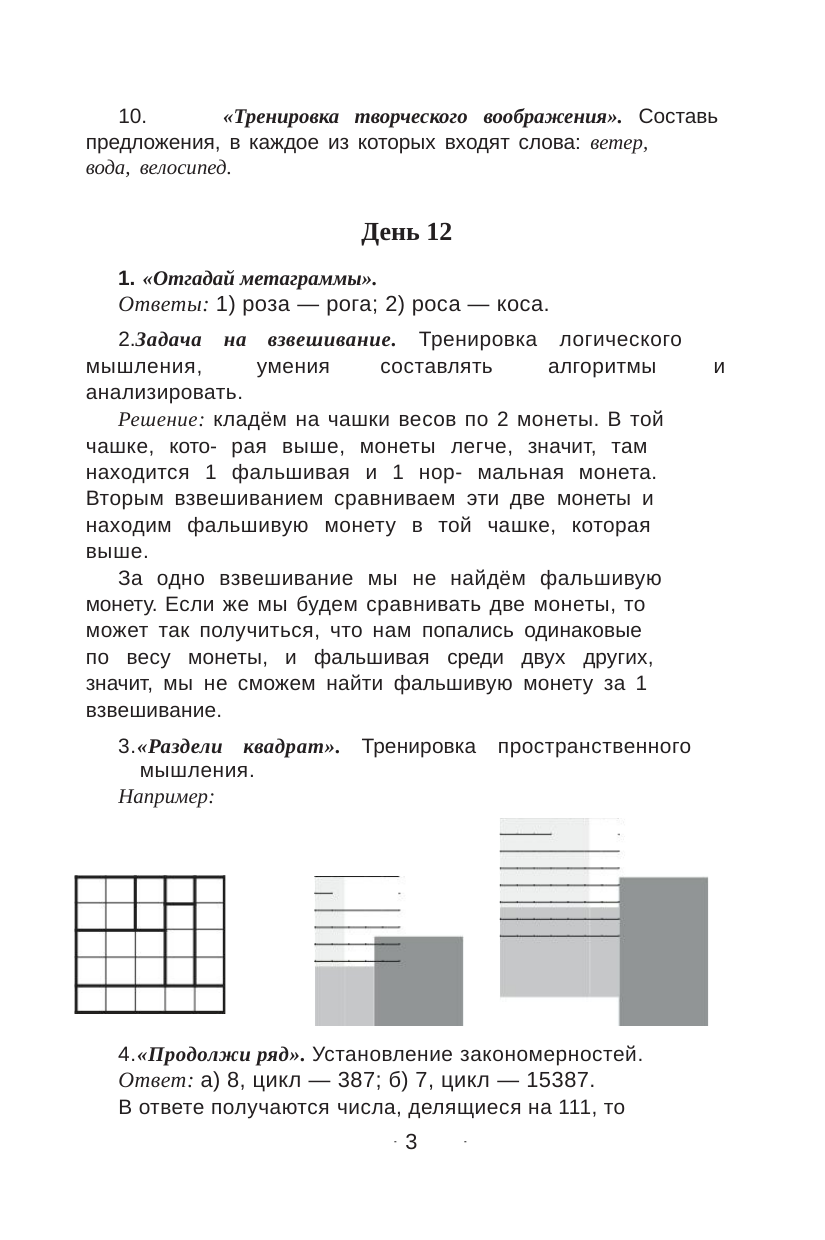

есть на 3 и 37.
10.
«Тренировка творческого воображения». Составь
предложения, в каждое из которых входят слова: ветер,
Далее перебираем возможные варианты.
вода, велосипед.
5. Скороговорка на отработку звуков [д] и [р].
Рододендроны из дендрария.
День 12
e Гимнастика для рук.
1. «Отгадай метаграммы».
Ответы: 1) роза — рога; 2) роса — коса.
2.Задача на взвешивание. Тренировка логического
мышления,
умения
составлять
алгоритмы
и
анализировать.
Решение: кладём на чашки весов по 2 монеты. В той
чашке, кото- рая выше, монеты легче, значит, там
находится 1 фальшивая и 1 нор- мальная монета.
Вторым взвешиванием сравниваем эти две монеты и
находим фальшивую монету в той чашке, которая
выше.
За одно взвешивание мы не найдём фальшивую
монету. Если же мы будем сравнивать две монеты, то
может так получиться, что нам попались одинаковые
по весу монеты, и фальшивая среди двух других,
значит, мы не сможем найти фальшивую монету за 1
взвешивание.
3.«Раздели квадрат». Тренировка пространственного
мышления.
Например:

4.«Продолжи ряд». Установление закономерностей.
Ответ: а) 8, цикл — 387; б) 7, цикл — 15387.
В ответе получаются числа, делящиеся на 111, то
3
3